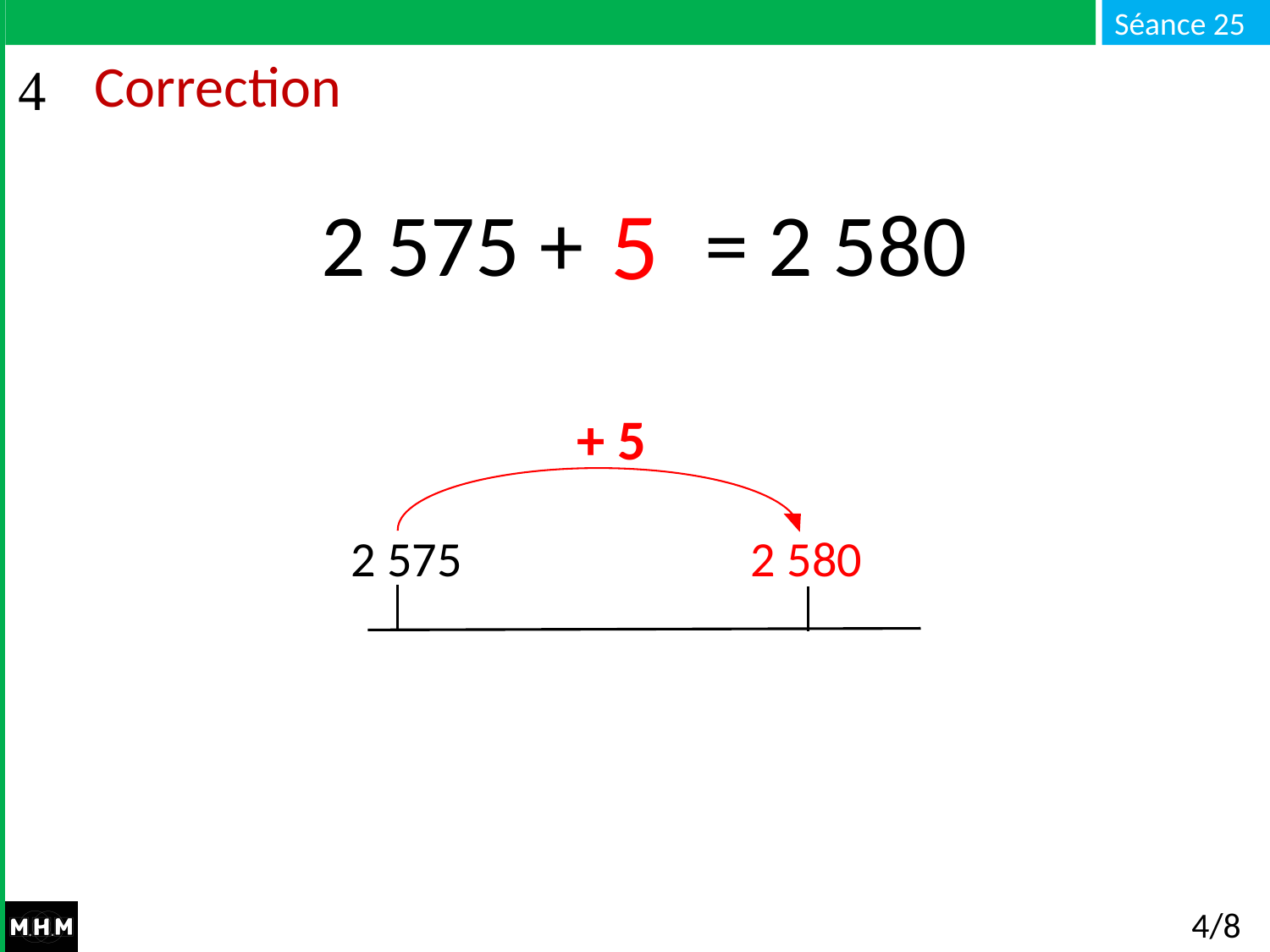

# Correction
5
2 575 + …  = 2 580
+ 5

2 575
2 580
4/8